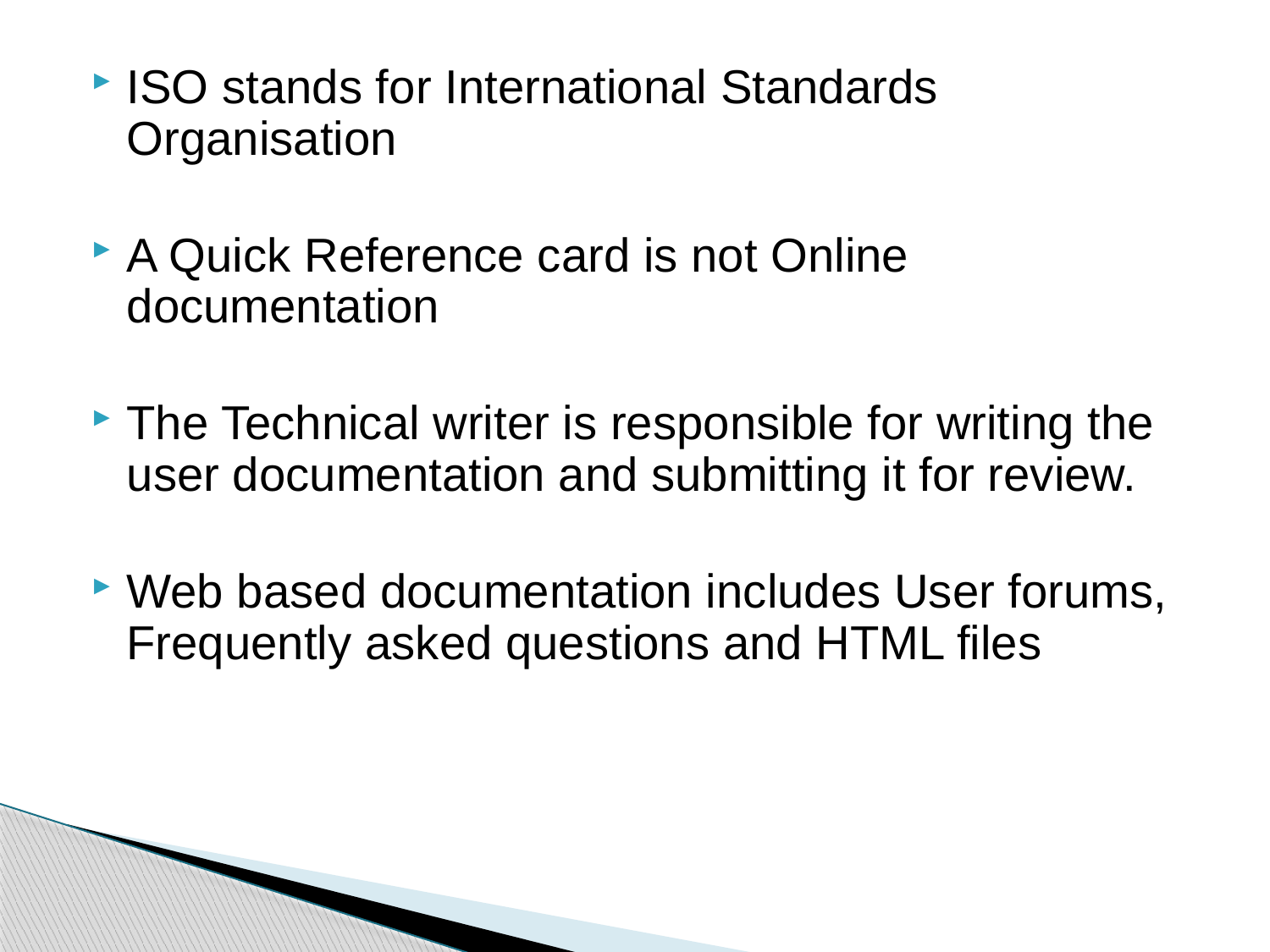

ISO stands for International Standards Organisation

A Quick Reference card is not Online documentation

The Technical writer is responsible for writing the user documentation and submitting it for review.

Web based documentation includes User forums, Frequently asked questions and HTML files